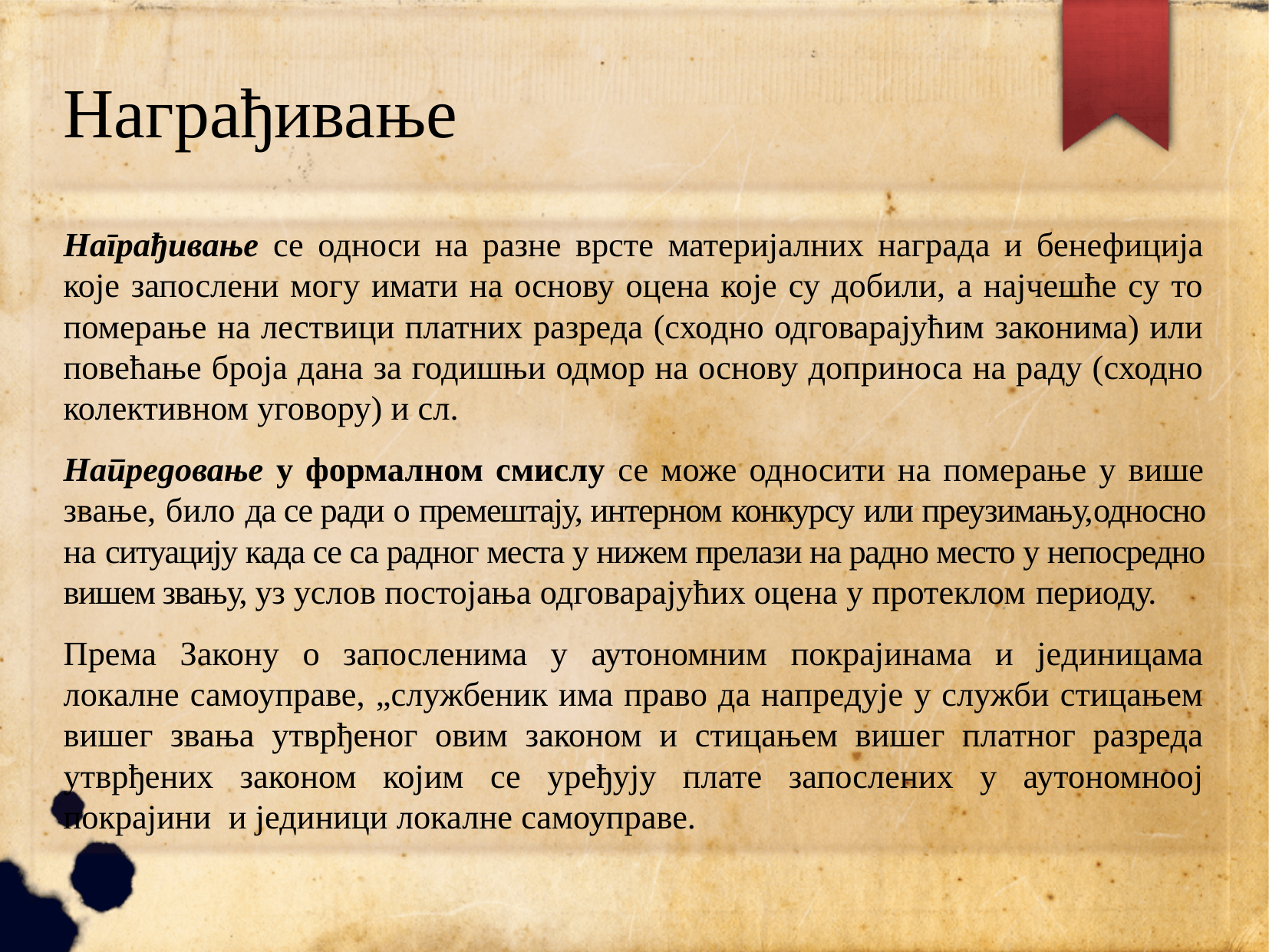

# Награђивање
Награђивање се односи на разне врсте материјалних награда и бенефиција које запослени могу имати на основу оцена које су добили, а најчешће су то померање на лествици платних разреда (сходно одговарајућим законима) или повећање броја дана за годишњи одмор на основу доприноса на раду (сходно колективном уговору) и сл.
Напредовање у формалном смислу се може односити на померање у више звање, било да се ради о премештају, интерном конкурсу или преузимању,односно на ситуацију када се са радног места у нижем прелази на радно место у непосредно вишем звању, уз услов постојања одговарајућих оцена у протеклом периоду.
Према Закону о запосленима у аутономним покрајинама и jeдиницама локалне самоуправе, „службеник има право да напредује у служби стицањем вишег звања утврђеног овим законом и стицањем вишег платног разреда утврђених законом којим се уређују плате запослених у аутономноој покрајини  и јединици локалне самоуправе.